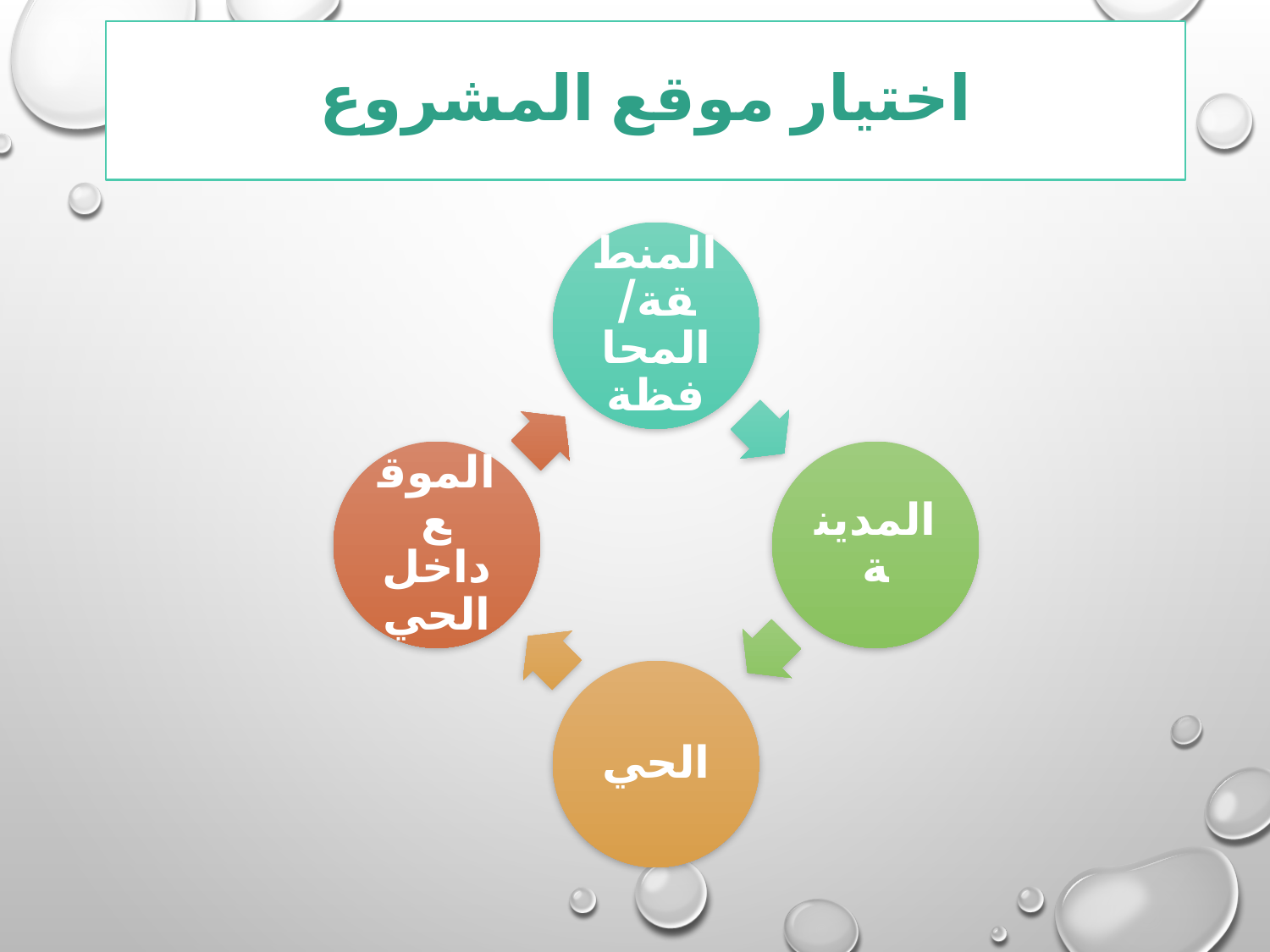

# اختيار موقع المشروع
المنطقة/ المحافظة

المدينة

الحي

الموقع داخل الحي